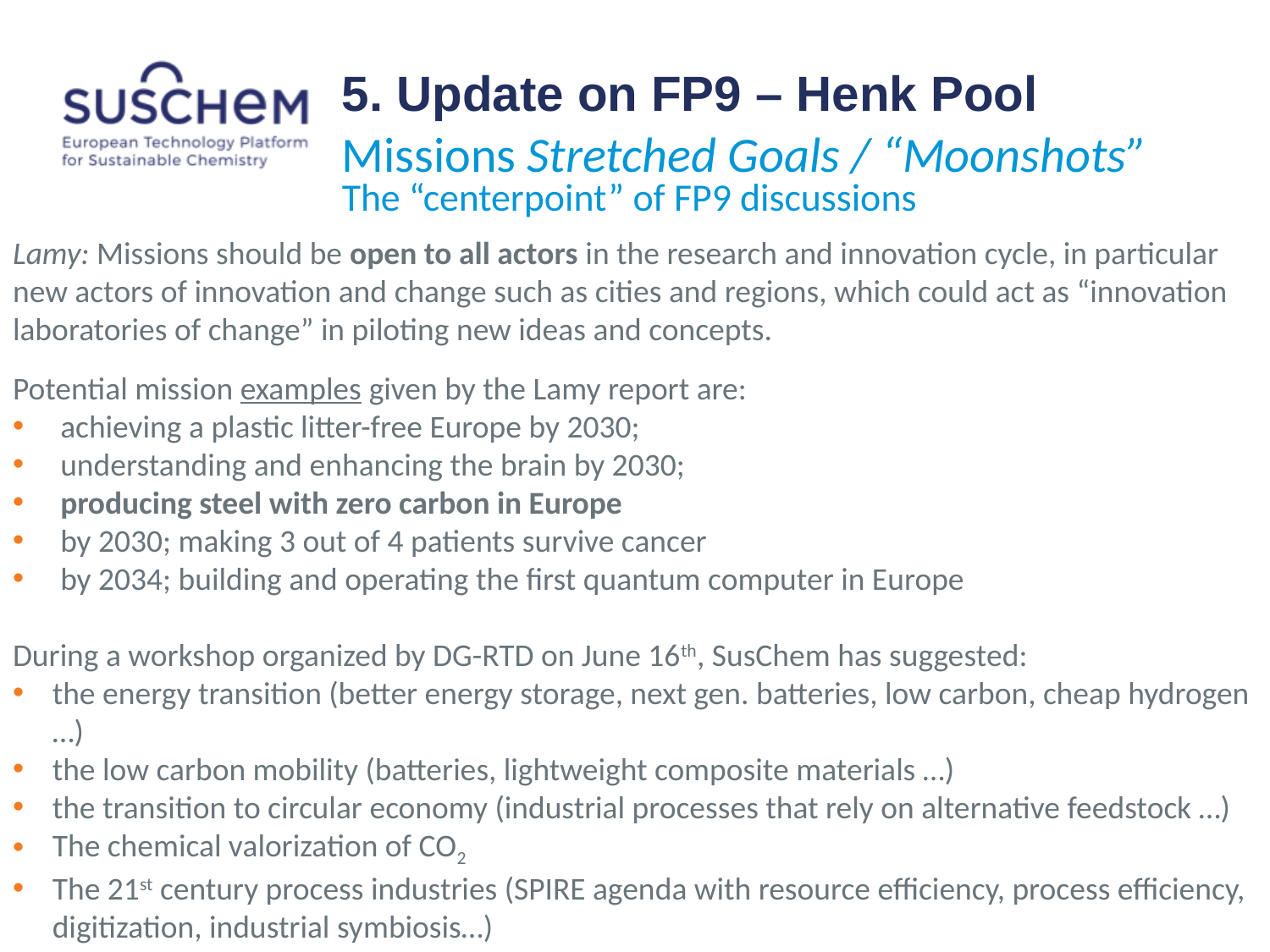

# 5. Update on FP9 – Henk Pool
Missions Stretched Goals / “Moonshots”
The “centerpoint” of FP9 discussions
Lamy: Missions should be open to all actors in the research and innovation cycle, in particular new actors of innovation and change such as cities and regions, which could act as “innovation laboratories of change” in piloting new ideas and concepts.
Potential mission examples given by the Lamy report are:
achieving a plastic litter-free Europe by 2030;
understanding and enhancing the brain by 2030;
producing steel with zero carbon in Europe
by 2030; making 3 out of 4 patients survive cancer
by 2034; building and operating the first quantum computer in Europe

During a workshop organized by DG-RTD on June 16th, SusChem has suggested:
the energy transition (better energy storage, next gen. batteries, low carbon, cheap hydrogen …)
the low carbon mobility (batteries, lightweight composite materials …)
the transition to circular economy (industrial processes that rely on alternative feedstock …)
The chemical valorization of CO2
The 21st century process industries (SPIRE agenda with resource efficiency, process efficiency, digitization, industrial symbiosis…)